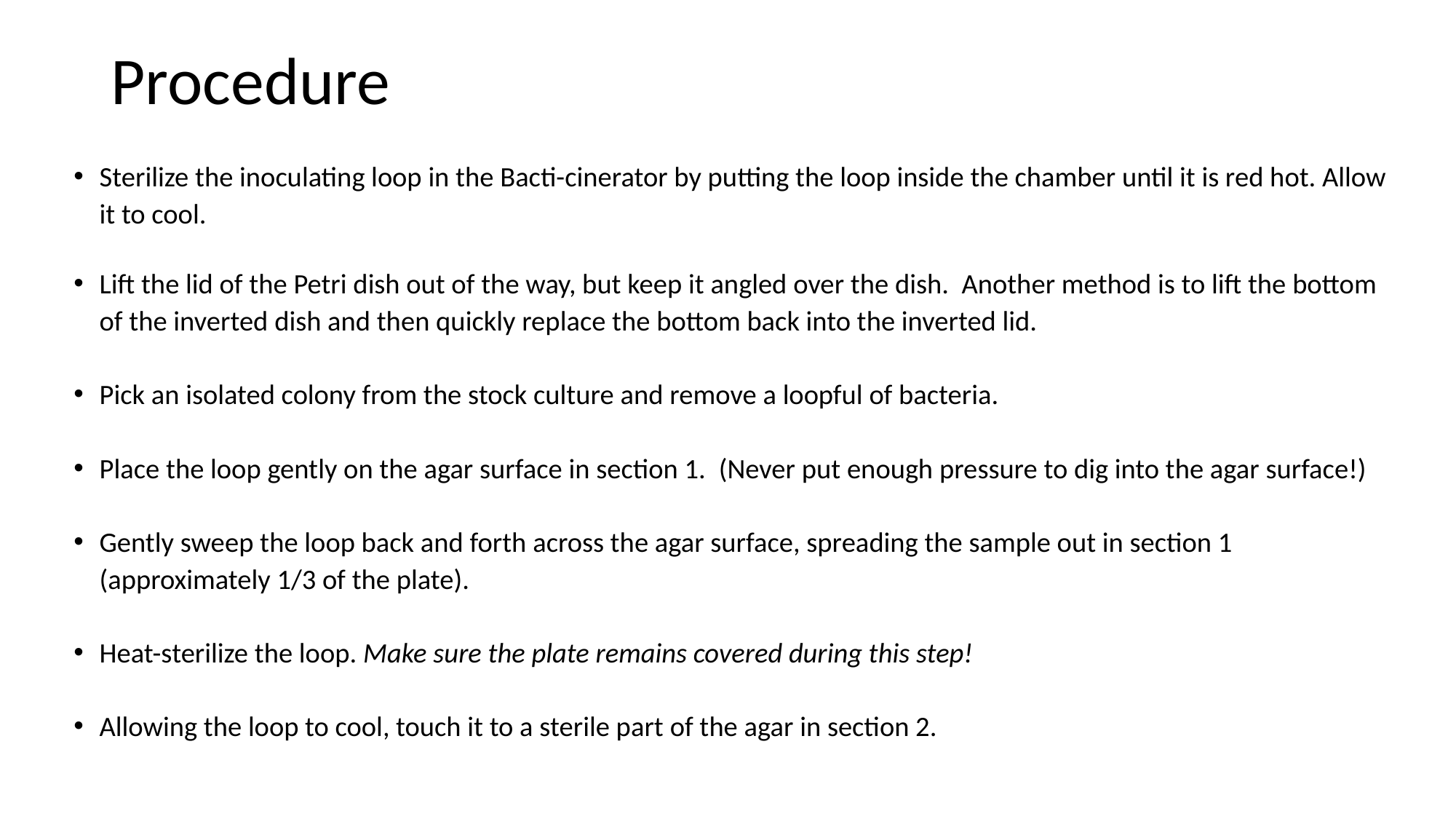

# Procedure
Sterilize the inoculating loop in the Bacti-cinerator by putting the loop inside the chamber until it is red hot. Allow it to cool.
Lift the lid of the Petri dish out of the way, but keep it angled over the dish.  Another method is to lift the bottom of the inverted dish and then quickly replace the bottom back into the inverted lid.
Pick an isolated colony from the stock culture and remove a loopful of bacteria.
Place the loop gently on the agar surface in section 1.  (Never put enough pressure to dig into the agar surface!)
Gently sweep the loop back and forth across the agar surface, spreading the sample out in section 1 (approximately 1/3 of the plate).
Heat-sterilize the loop. Make sure the plate remains covered during this step!
Allowing the loop to cool, touch it to a sterile part of the agar in section 2.